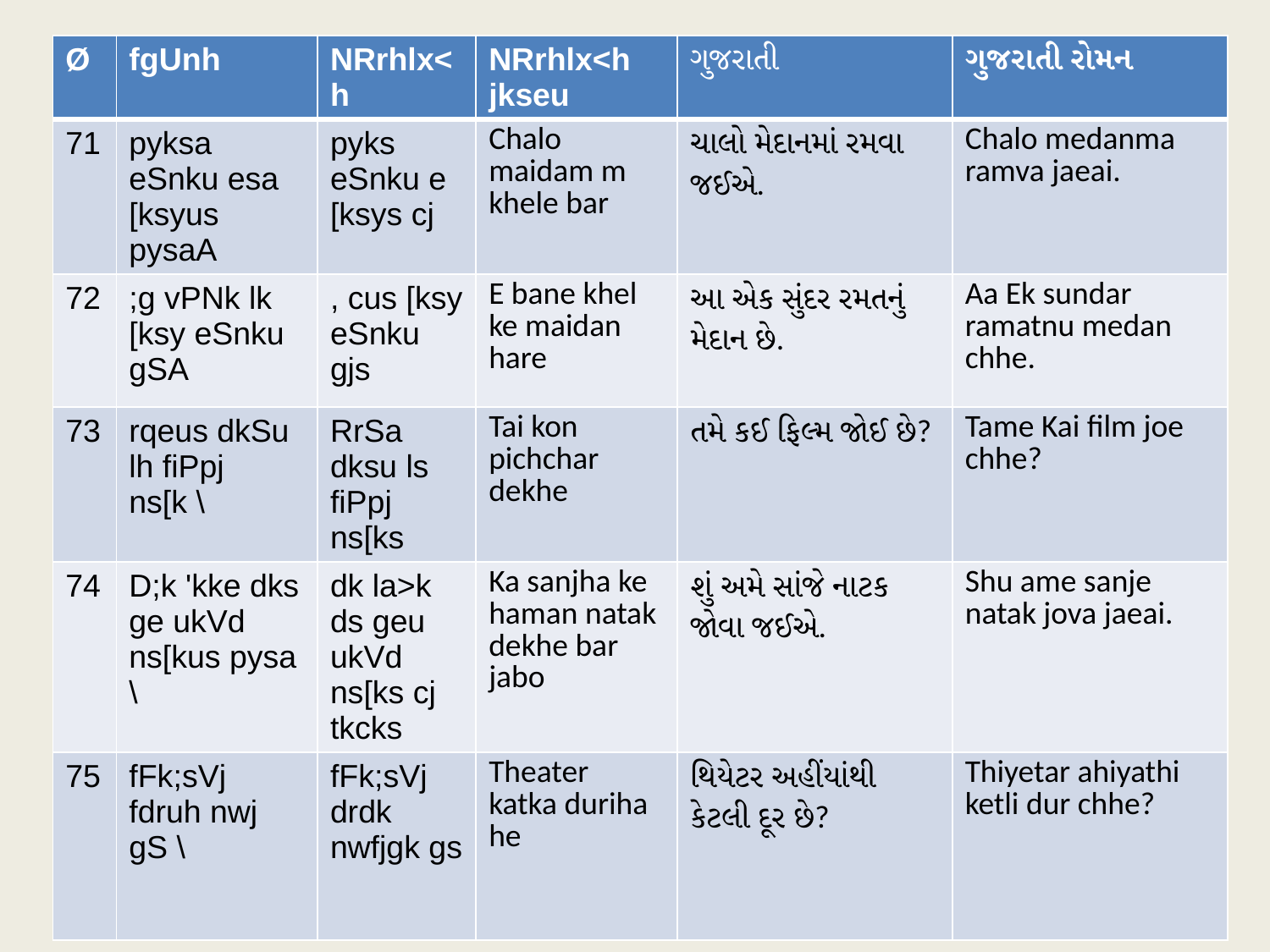

| Ø | fgUnh | NRrhlx<h | NRrhlx<h jkseu | ગુજરાતી | ગુજરાતી રોમન |
| --- | --- | --- | --- | --- | --- |
| 71 | pyksa eSnku esa [ksyus pysaA | pyks eSnku e [ksys cj | Chalo maidam m khele bar | ચાલો મેદાનમાં રમવા જઈએ. | Chalo medanma ramva jaeai. |
| 72 | ;g vPNk lk [ksy eSnku gSA | , cus [ksy eSnku gjs | E bane khel ke maidan hare | આ એક સુંદર રમતનું મેદાન છે. | Aa Ek sundar ramatnu medan chhe. |
| 73 | rqeus dkSu lh fiPpj ns[k \ | RrSa dksu ls fiPpj ns[ks | Tai kon pichchar dekhe | તમે કઈ ફિલ્મ જોઈ છે? | Tame Kai film joe chhe? |
| 74 | D;k 'kke dks ge ukVd ns[kus pysa \ | dk la>k ds geu ukVd ns[ks cj tkcks | Ka sanjha ke haman natak dekhe bar jabo | શું અમે સાંજે નાટક જોવા જઈએ. | Shu ame sanje natak jova jaeai. |
| 75 | fFk;sVj fdruh nwj gS \ | fFk;sVj drdk nwfjgk gs | Theater katka duriha he | થિયેટર અહીંયાંથી કેટલી દૂર છે? | Thiyetar ahiyathi ketli dur chhe? |
#